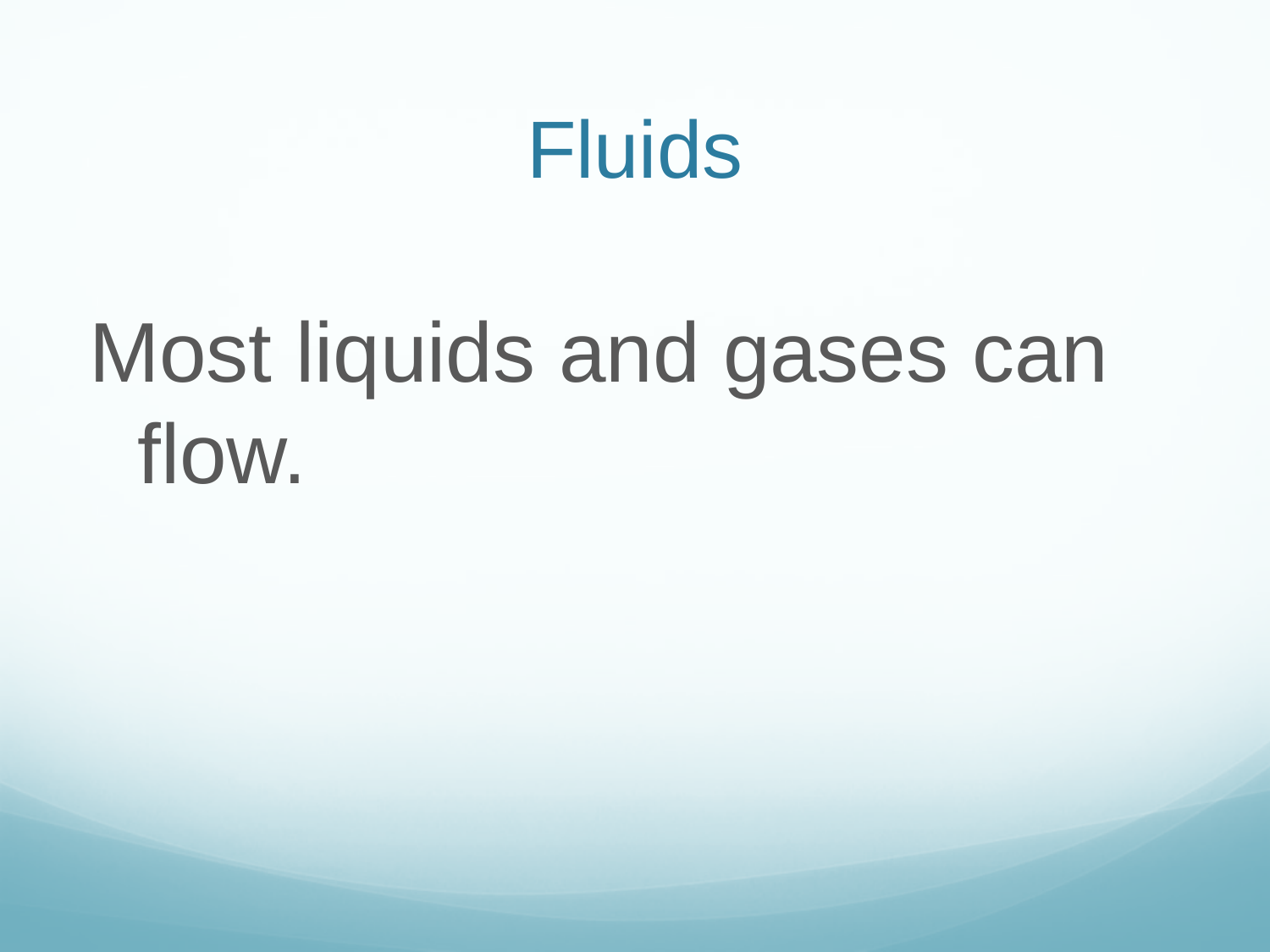

# Fluids

Most liquids and gases can flow.